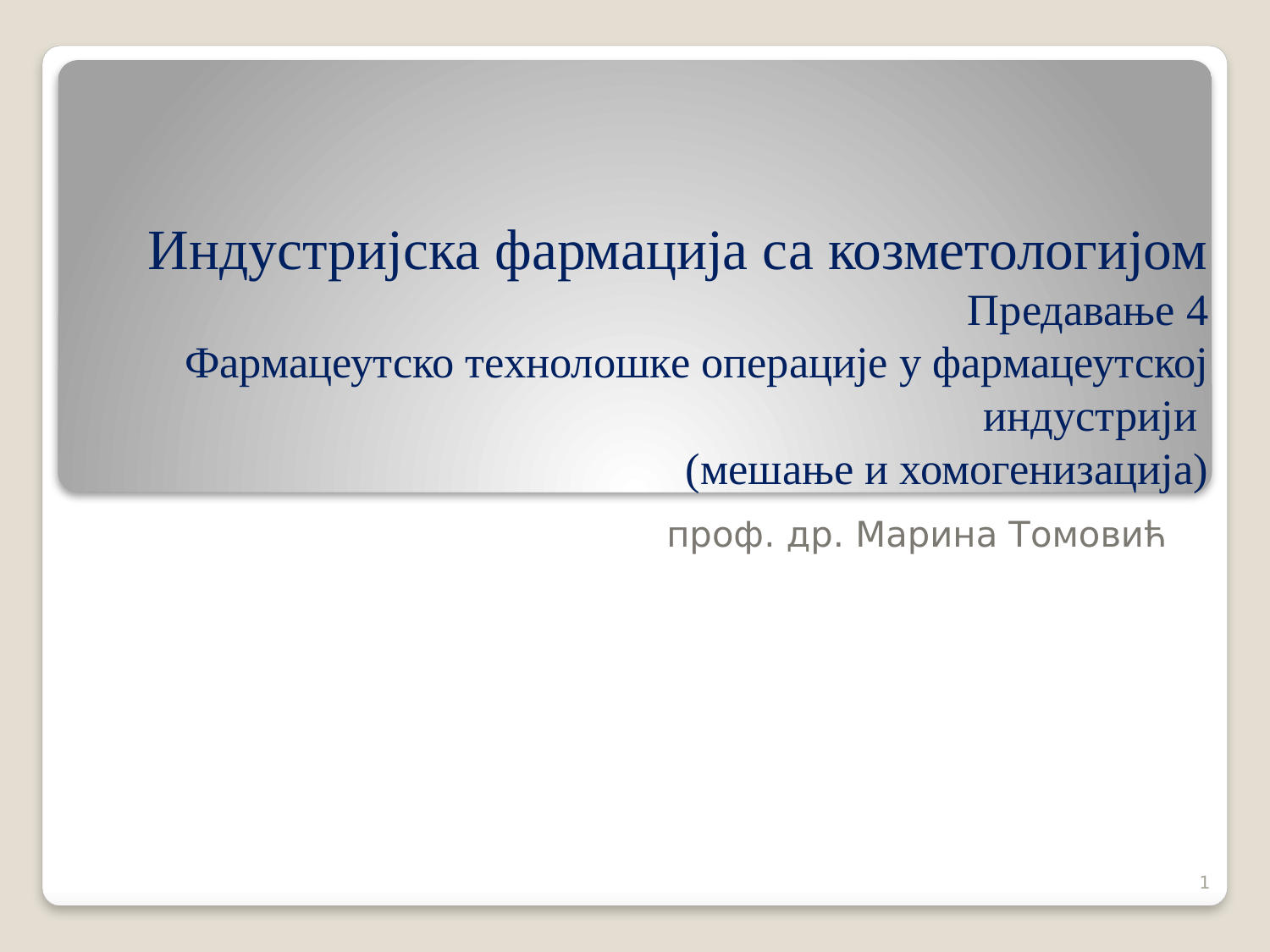

# Индустријска фармација са козметологијом Предавање 4 Фармацеутско технолошке операције у фармацеутској индустрији (мешање и хомогенизација)
проф. др. Марина Томовић
1